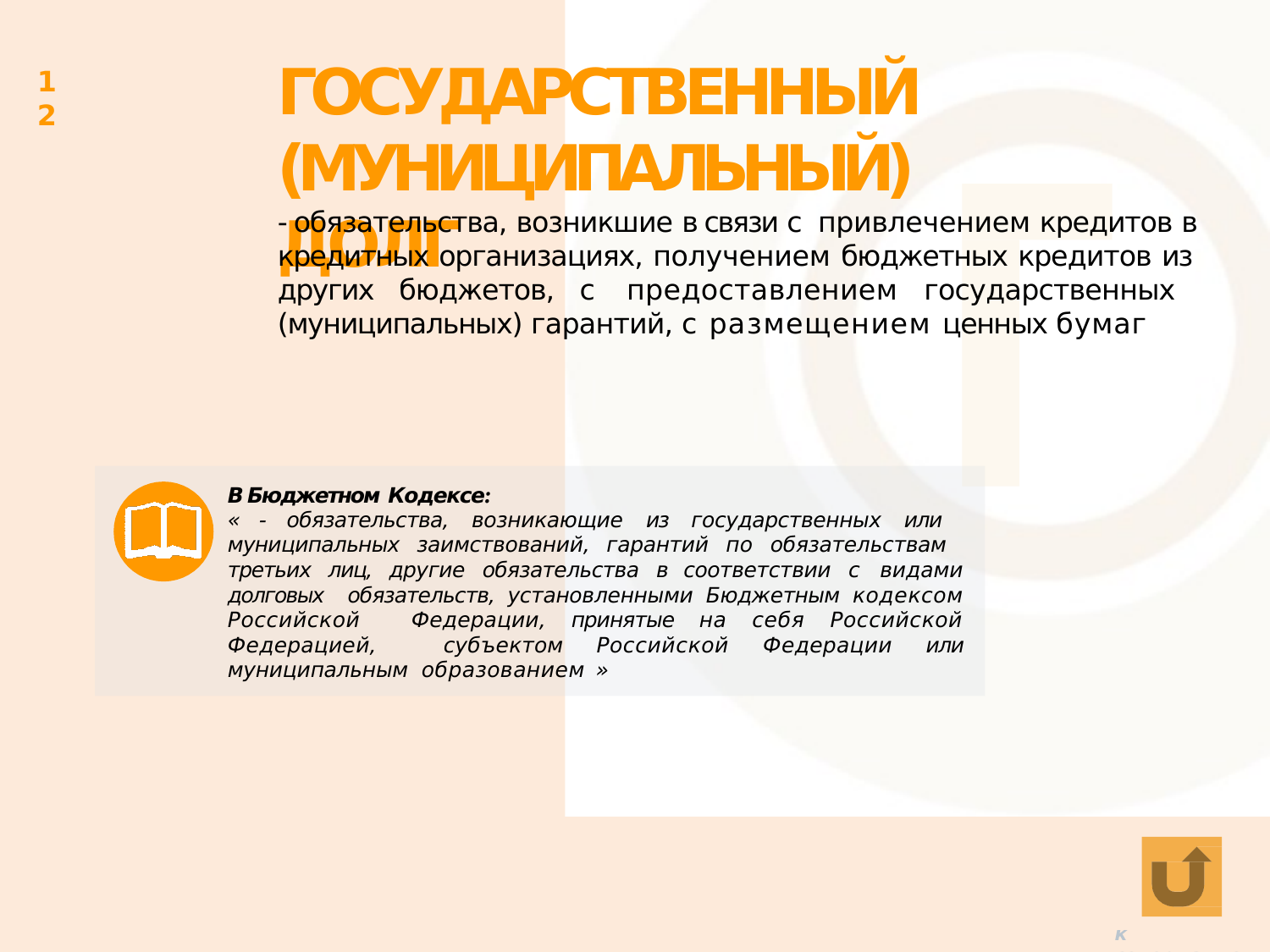

# ГОСУДАРСТВЕННЫЙ
(МУНИЦИПАЛЬНЫЙ) ДОЛГ
12

- обязательства, возникшие в связи с привлечением кредитов в  кредитных организациях, получением бюджетных кредитов из  других бюджетов, с предоставлением государственных  (муниципальных) гарантий, с размещением ценных бумаг

В Бюджетном Кодексе:
« - обязательства, возникающие из государственных или  муниципальных заимствований, гарантий по обязательствам  третьих лиц, другие обязательства в соответствии с видами долговых  обязательств, установленными Бюджетным кодексом Российской  Федерации, принятые на себя Российской Федерацией,  субъектом Российской Федерации или муниципальным  образованием »

к содержанию